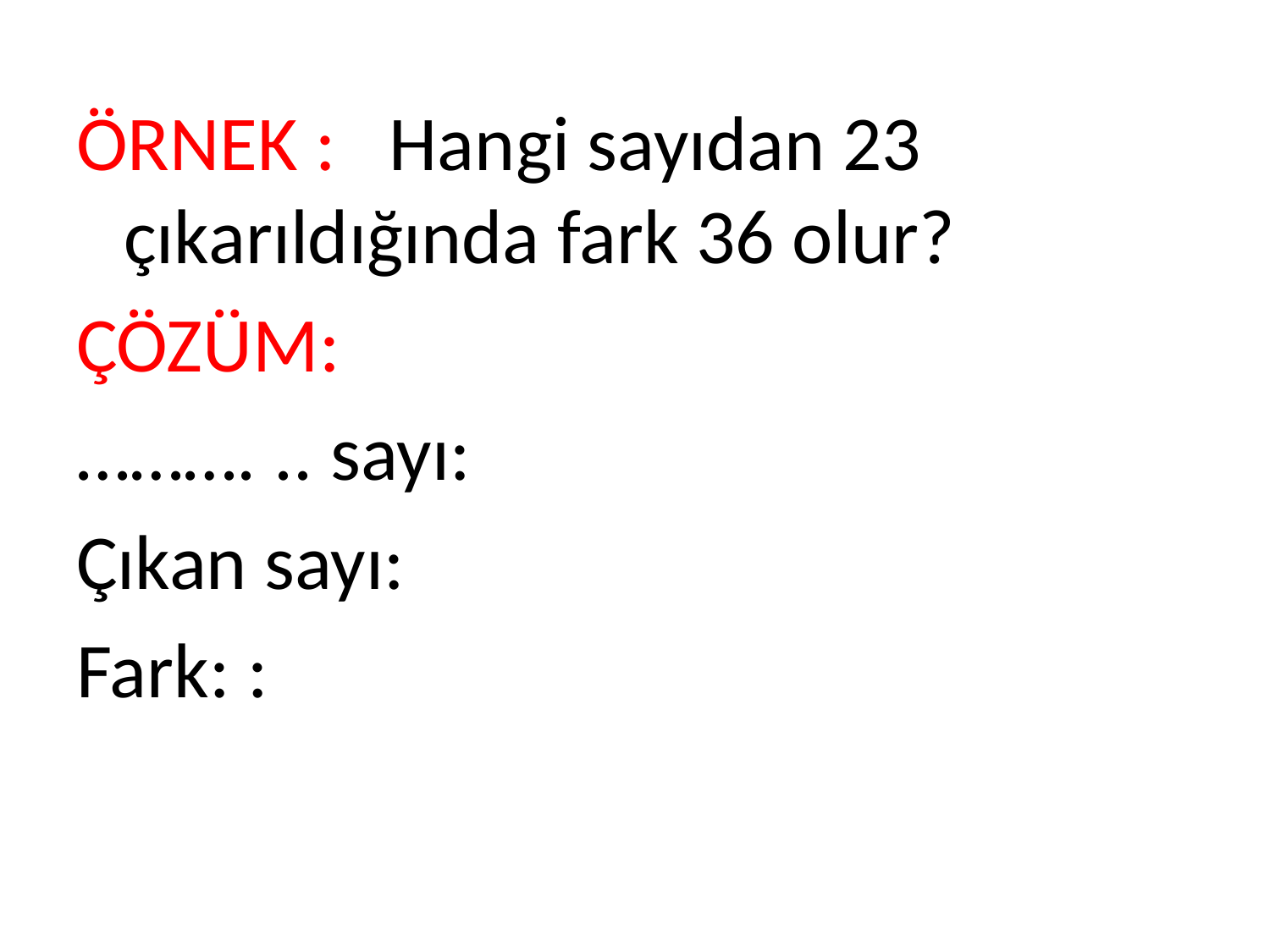

ÖRNEK :   Hangi sayıdan 23 çıkarıldığında fark 36 olur?
ÇÖZÜM:
………. .. sayı:
Çıkan sayı:
Fark: :